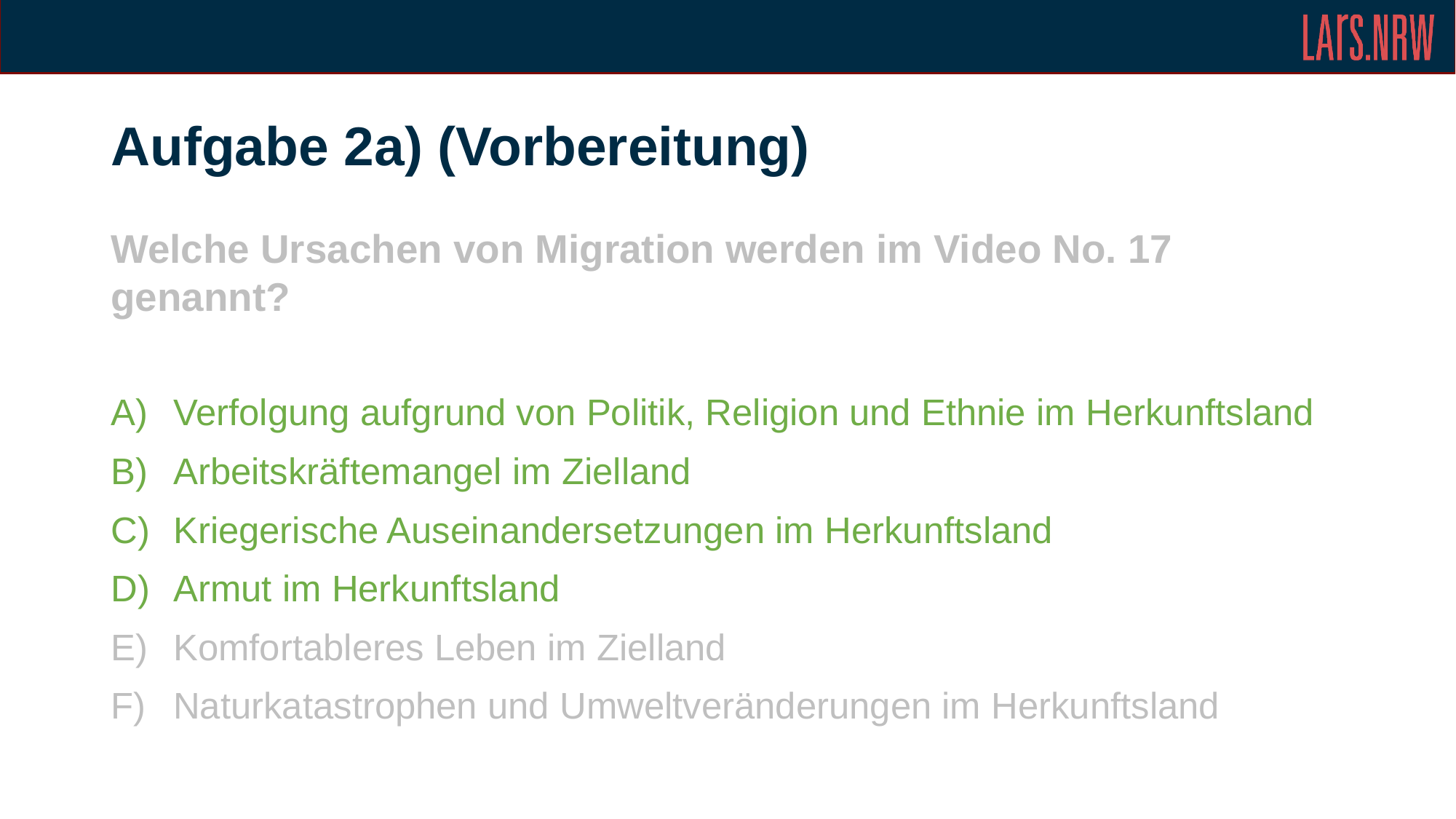

# Aufgabe 2a) (Vorbereitung)
Welche Ursachen von Migration werden im Video No. 17 genannt?

Verfolgung aufgrund von Politik, Religion und Ethnie im Herkunftsland
Arbeitskräftemangel im Zielland
Kriegerische Auseinandersetzungen im Herkunftsland
Armut im Herkunftsland
Komfortableres Leben im Zielland
Naturkatastrophen und Umweltveränderungen im Herkunftsland